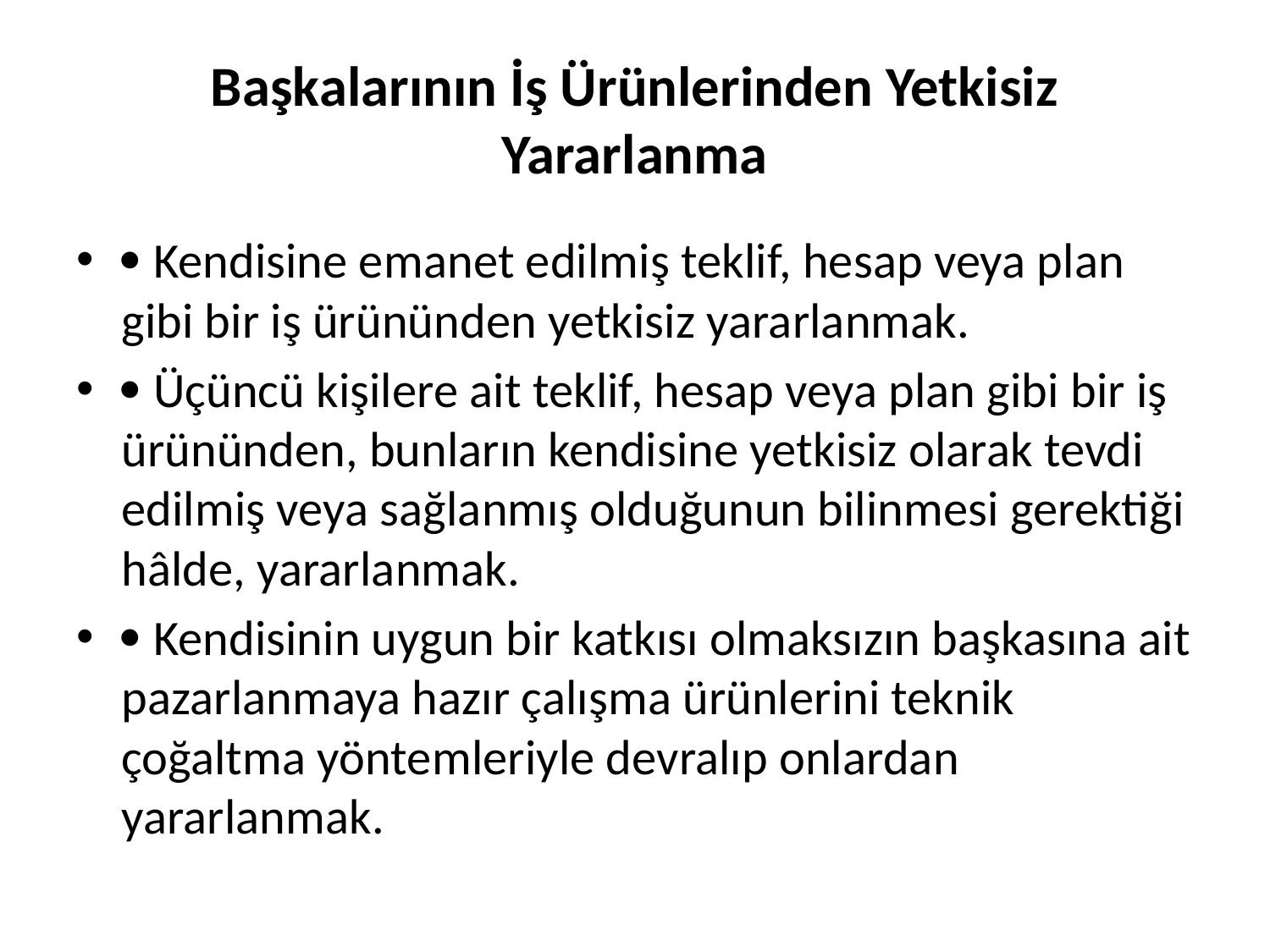

# Başkalarının İş Ürünlerinden Yetkisiz Yararlanma
• Kendisine emanet edilmiş teklif, hesap veya plan gibi bir iş ürününden yetkisiz yararlanmak.
• Üçüncü kişilere ait teklif, hesap veya plan gibi bir iş ürününden, bunların kendisine yetkisiz olarak tevdi edilmiş veya sağlanmış olduğunun bilinmesi gerektiği hâlde, yararlanmak.
• Kendisinin uygun bir katkısı olmaksızın başkasına ait pazarlanmaya hazır çalışma ürünlerini teknik çoğaltma yöntemleriyle devralıp onlardan yararlanmak.